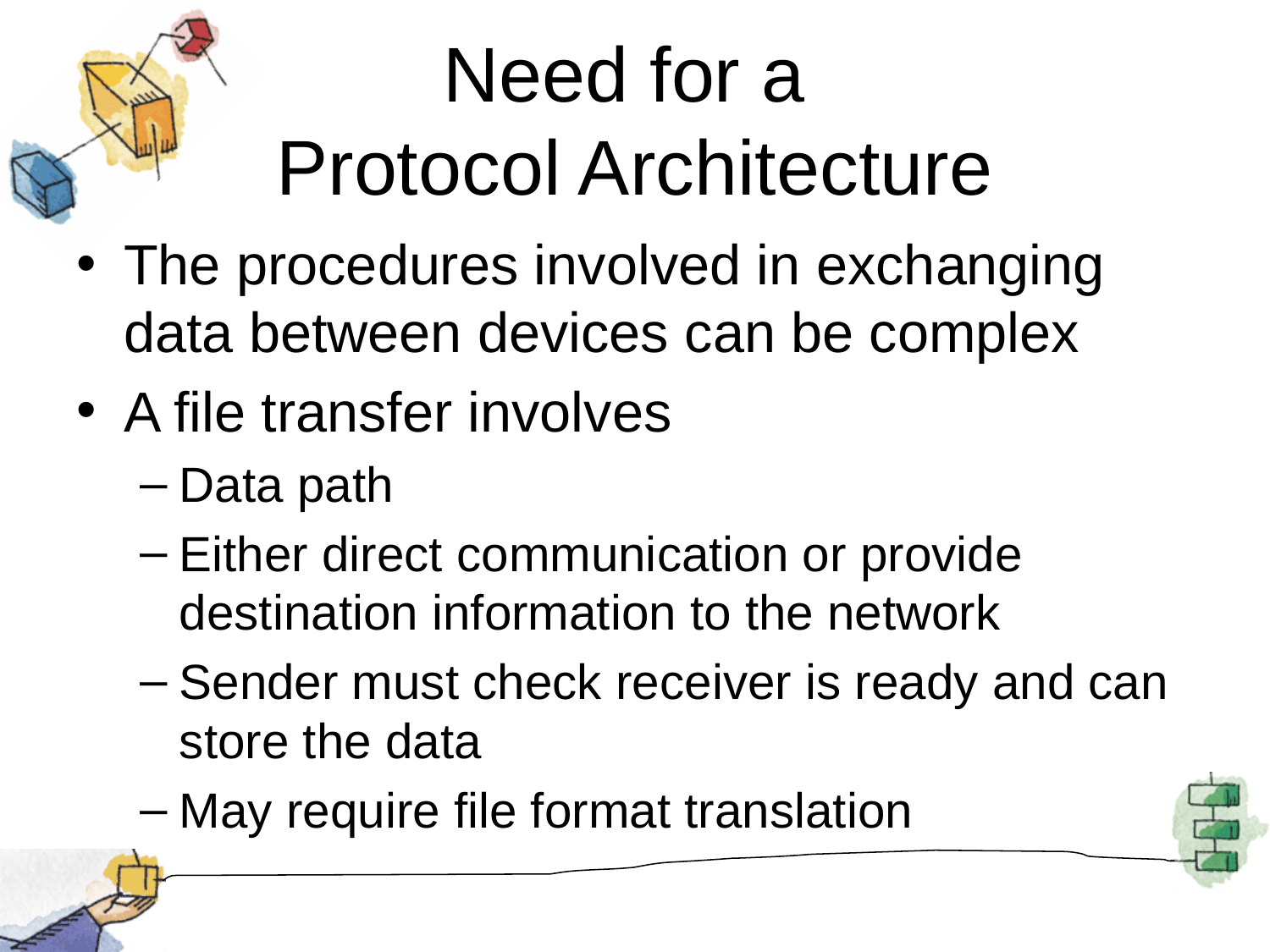

# Need for a Protocol Architecture
The procedures involved in exchanging data between devices can be complex
A file transfer involves
Data path
Either direct communication or provide destination information to the network
Sender must check receiver is ready and can store the data
May require file format translation